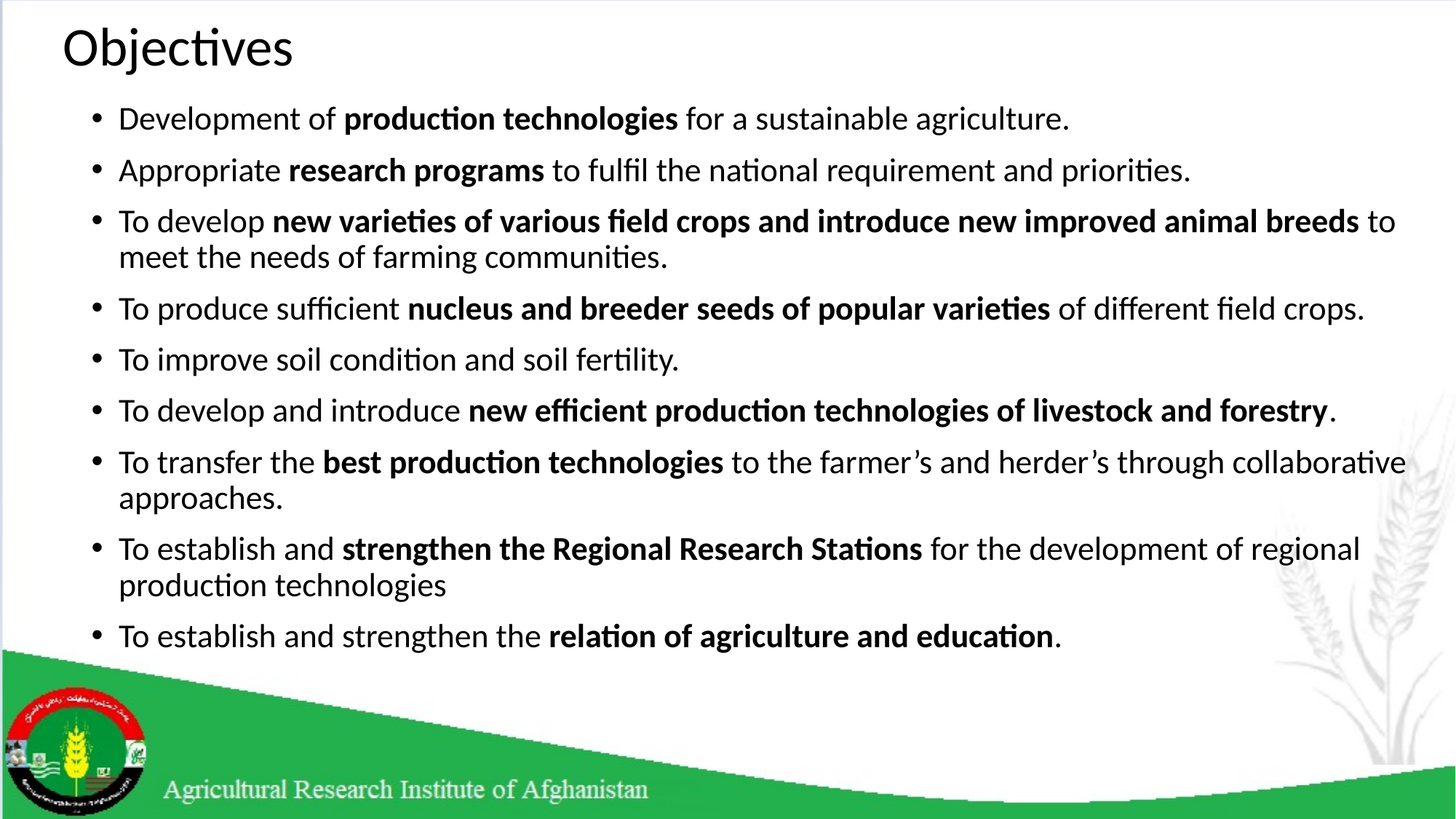

# Objectives
Development of production technologies for a sustainable agriculture.
Appropriate research programs to fulfil the national requirement and priorities.
To develop new varieties of various field crops and introduce new improved animal breeds to meet the needs of farming communities.
To produce sufficient nucleus and breeder seeds of popular varieties of different field crops.
To improve soil condition and soil fertility.
To develop and introduce new efficient production technologies of livestock and forestry.
To transfer the best production technologies to the farmer’s and herder’s through collaborative approaches.
To establish and strengthen the Regional Research Stations for the development of regional production technologies
To establish and strengthen the relation of agriculture and education.